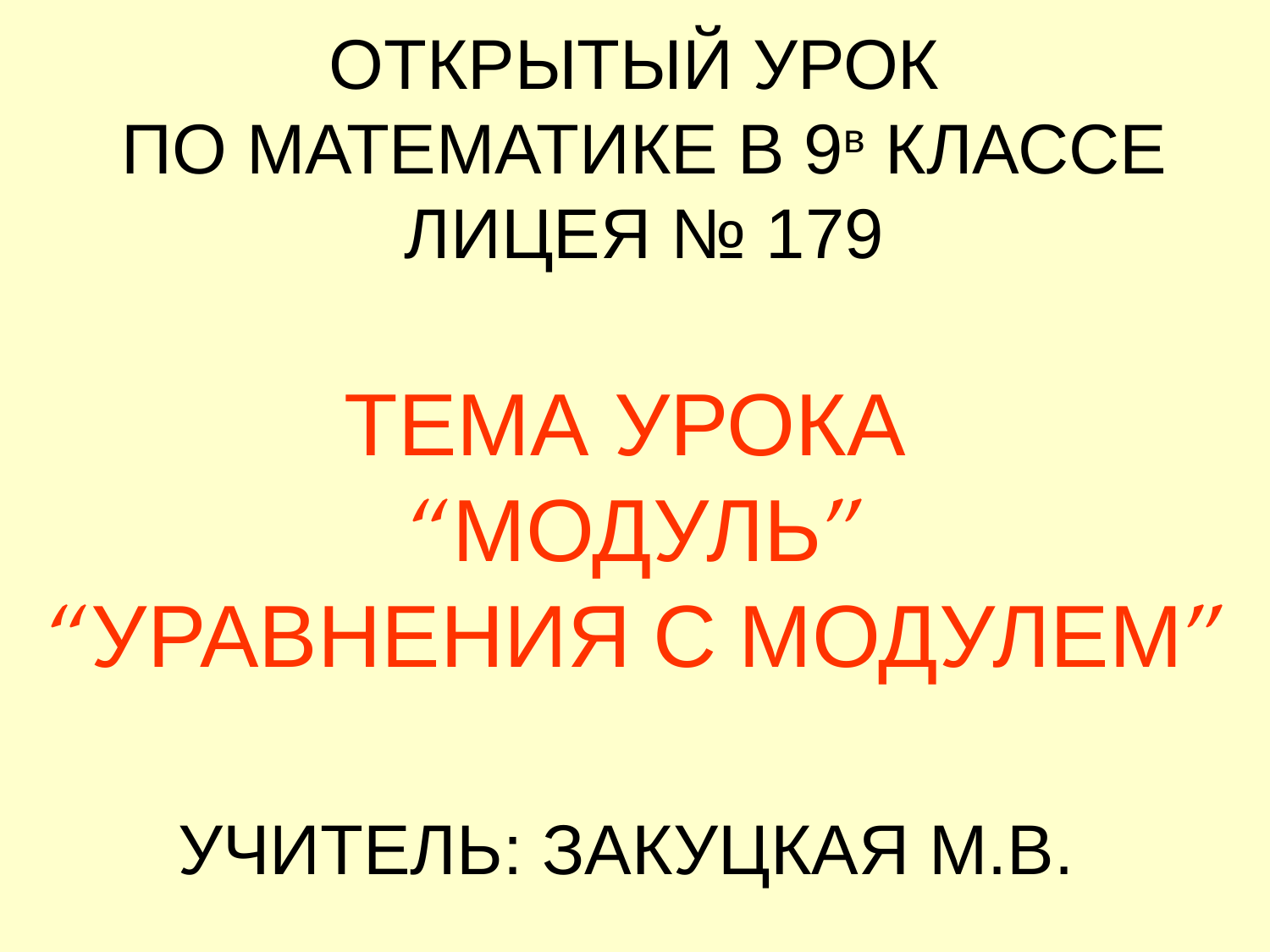

# ОТКРЫТЫЙ УРОК ПО МАТЕМАТИКЕ В 9в КЛАССЕ ЛИЦЕЯ № 179
ТЕМА УРОКА
“МОДУЛЬ”
“УРАВНЕНИЯ С МОДУЛЕМ”
УЧИТЕЛЬ: ЗАКУЦКАЯ М.В.